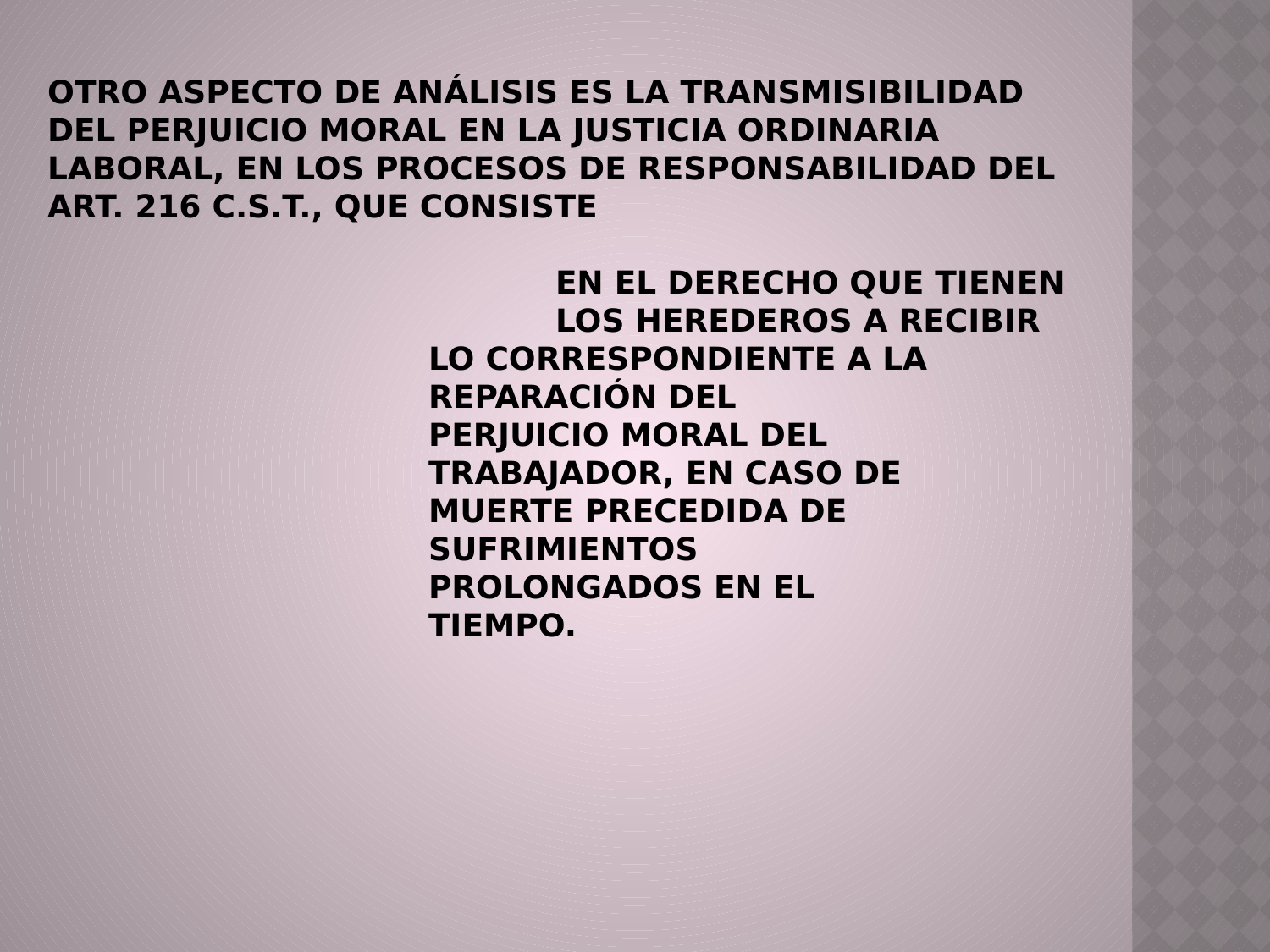

OTRO ASPECTO DE ANÁLISIS ES LA TRANSMISIBILIDAD DEL PERJUICIO MORAL EN LA JUSTICIA ORDINARIA LABORAL, EN LOS PROCESOS DE RESPONSABILIDAD DEL ART. 216 C.S.T., QUE CONSISTE

				EN EL DERECHO QUE TIENEN 				LOS HEREDEROS A RECIBIR 				LO CORRESPONDIENTE A LA 				REPARACIÓN DEL 						PERJUICIO MORAL DEL 					TRABAJADOR, EN CASO DE 					MUERTE PRECEDIDA DE 					SUFRIMIENTOS 						PROLONGADOS EN EL 					TIEMPO.